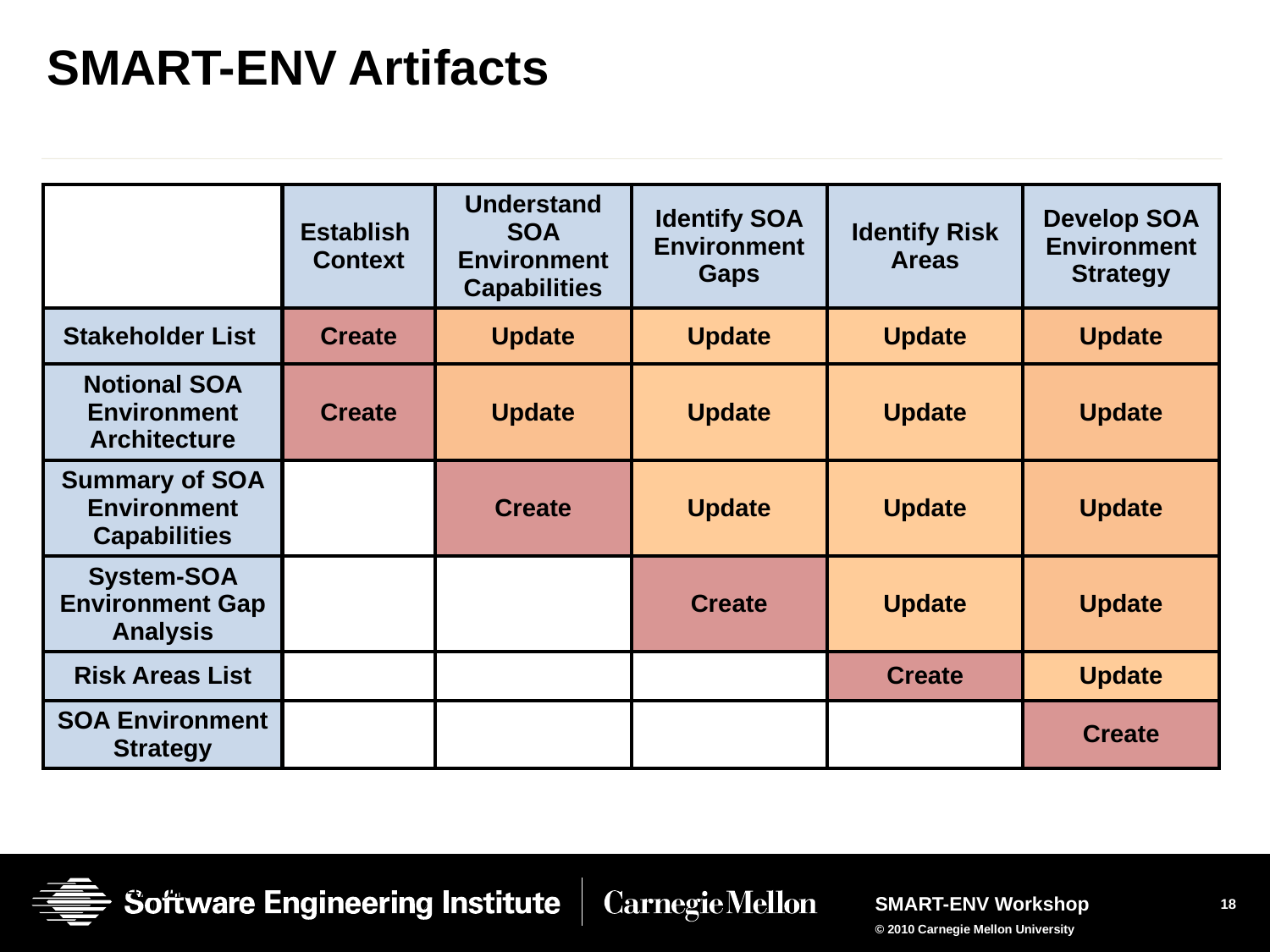

# SMART-ENV Artifacts
|  | Establish Context | Understand SOA Environment Capabilities | Identify SOA Environment Gaps | Identify Risk Areas | Develop SOA Environment Strategy |
| --- | --- | --- | --- | --- | --- |
| Stakeholder List | Create | Update | Update | Update | Update |
| Notional SOA Environment Architecture | Create | Update | Update | Update | Update |
| Summary of SOA Environment Capabilities |  | Create | Update | Update | Update |
| System-SOA Environment Gap Analysis |  |  | Create | Update | Update |
| Risk Areas List |  |  |  | Create | Update |
| SOA Environment Strategy |  |  |  |  | Create |
2/4/2013